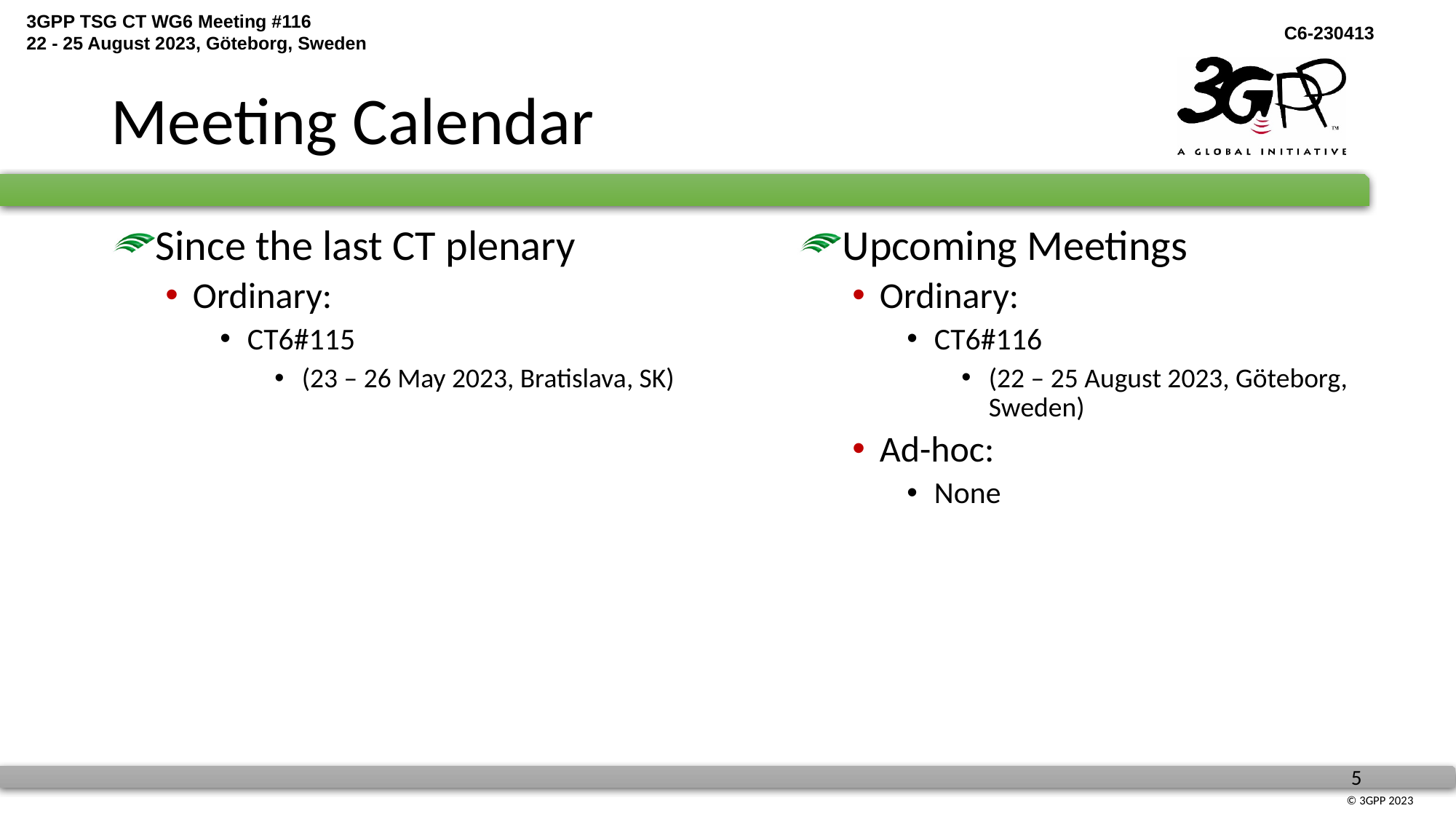

# Meeting Calendar
Since the last CT plenary
Ordinary:
CT6#115
(23 – 26 May 2023, Bratislava, SK)
Upcoming Meetings
Ordinary:
CT6#116
(22 – 25 August 2023, Göteborg, Sweden)
Ad-hoc:
None